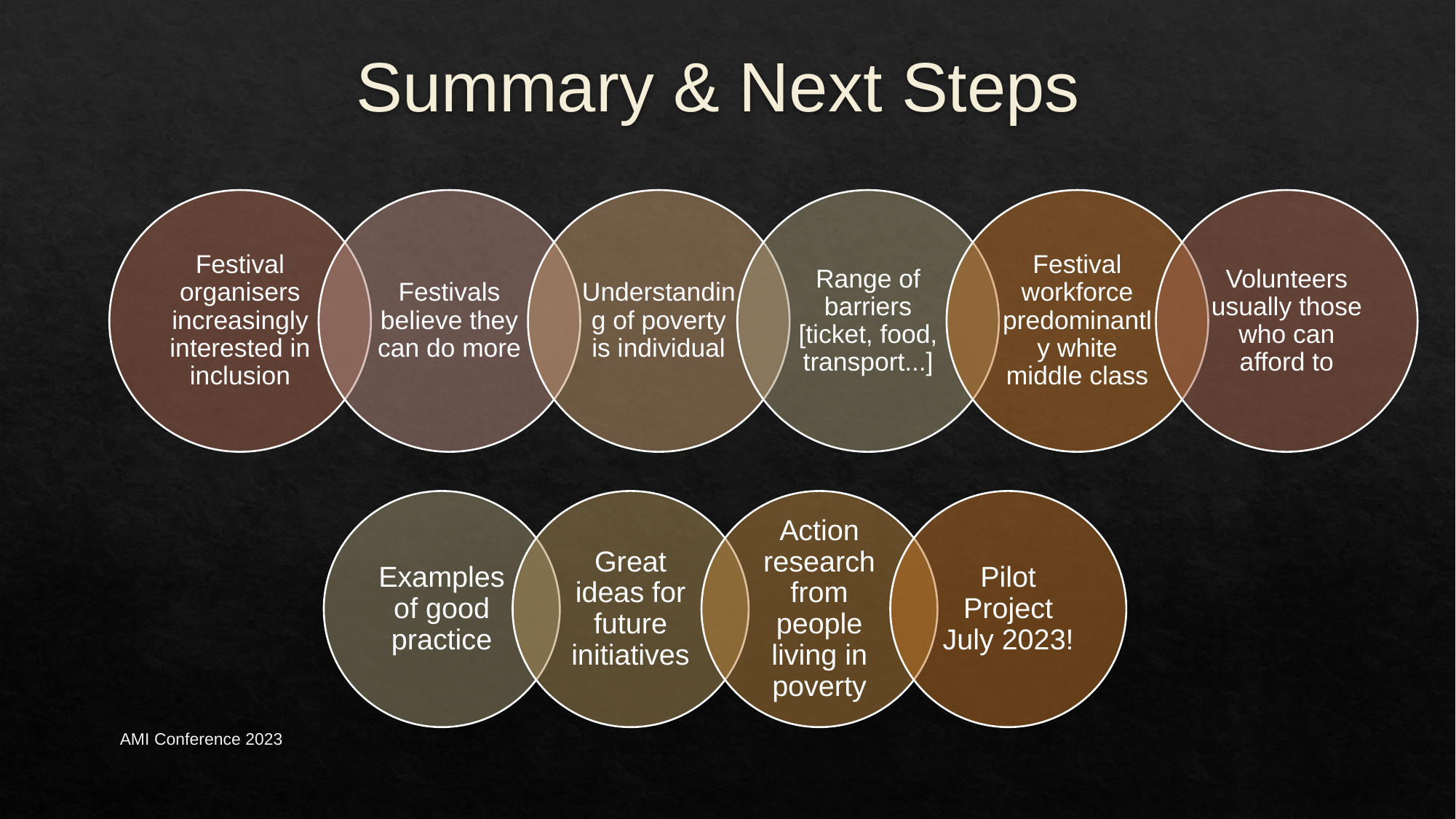

# Summary & Next Steps
Festival organisers increasingly interested in inclusion
Festivals believe they can do more
Understanding of poverty is individual
Range of barriers [ticket, food, transport...]
Festival workforce predominantly white middle class
Volunteers usually those who can afford to
Examples of good practice
Great ideas for future initiatives
Action research from people living in poverty
Pilot Project July 2023!
AMI Conference 2023